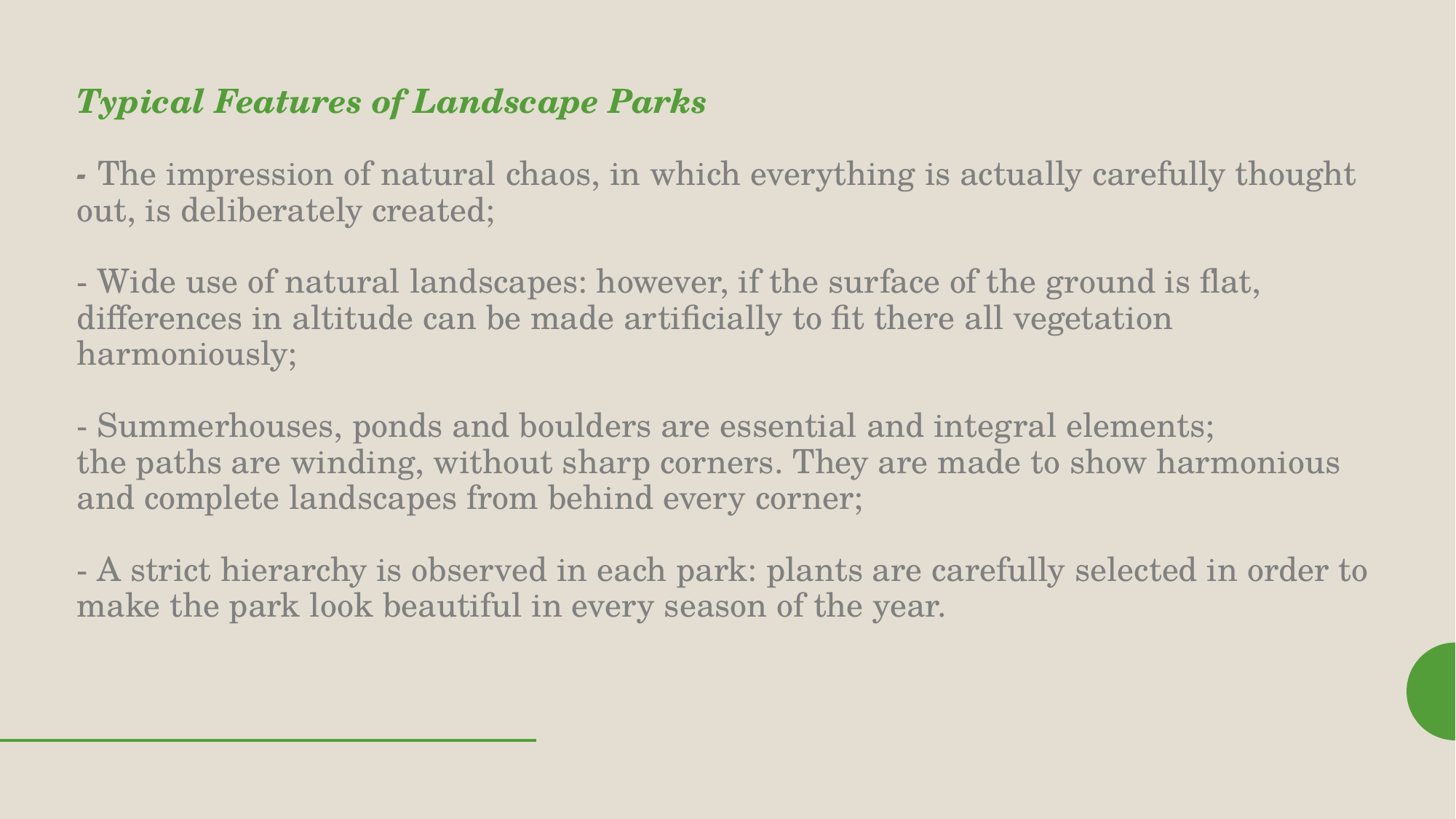

# Typical Features of Landscape Parks - The impression of natural chaos, in which everything is actually carefully thought out, is deliberately created; - Wide use of natural landscapes: however, if the surface of the ground is flat, differences in altitude can be made artificially to fit there all vegetation harmoniously; - Summerhouses, ponds and boulders are essential and integral elements; the paths are winding, without sharp corners. They are made to show harmonious and complete landscapes from behind every corner; - A strict hierarchy is observed in each park: plants are carefully selected in order to make the park look beautiful in every season of the year.